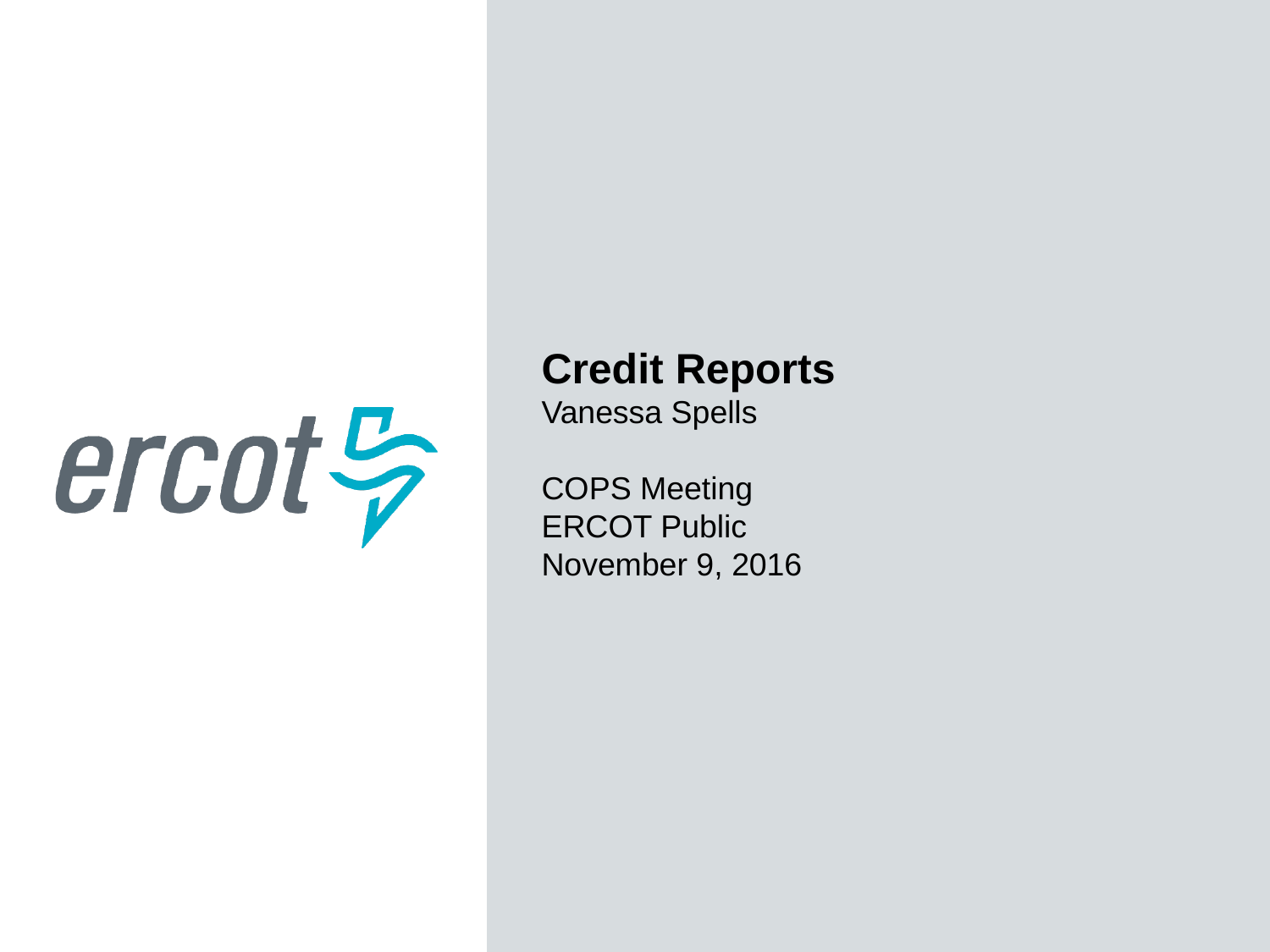

Credit Reports
Vanessa Spells

COPS Meeting
ERCOT Public
November 9, 2016